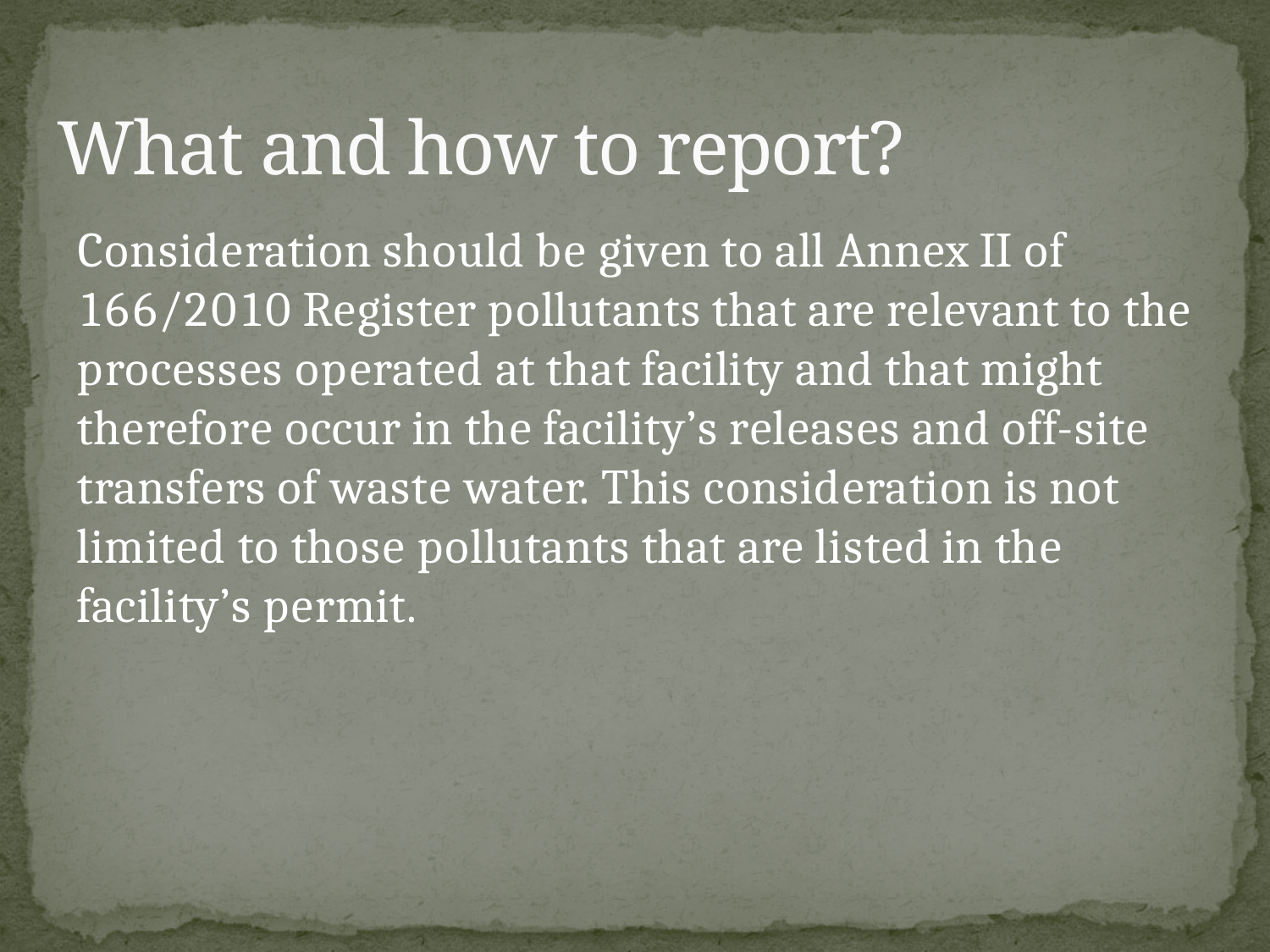

# What and how to report?
Consideration should be given to all Annex II of 166/2010 Register pollutants that are relevant to the processes operated at that facility and that might therefore occur in the facility’s releases and off-site transfers of waste water. This consideration is not limited to those pollutants that are listed in the facility’s permit.